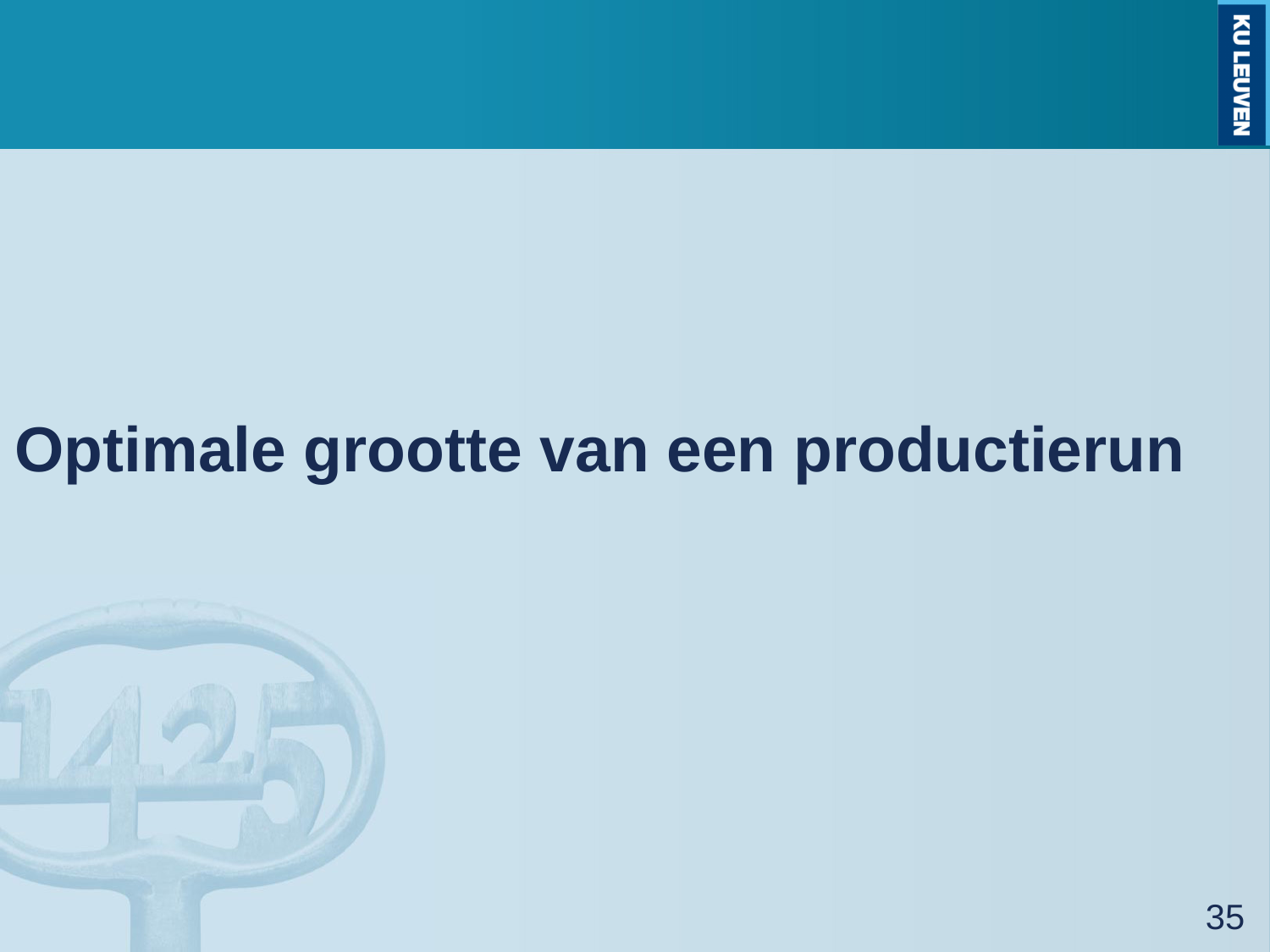

# Optimale grootte van een productierun

35